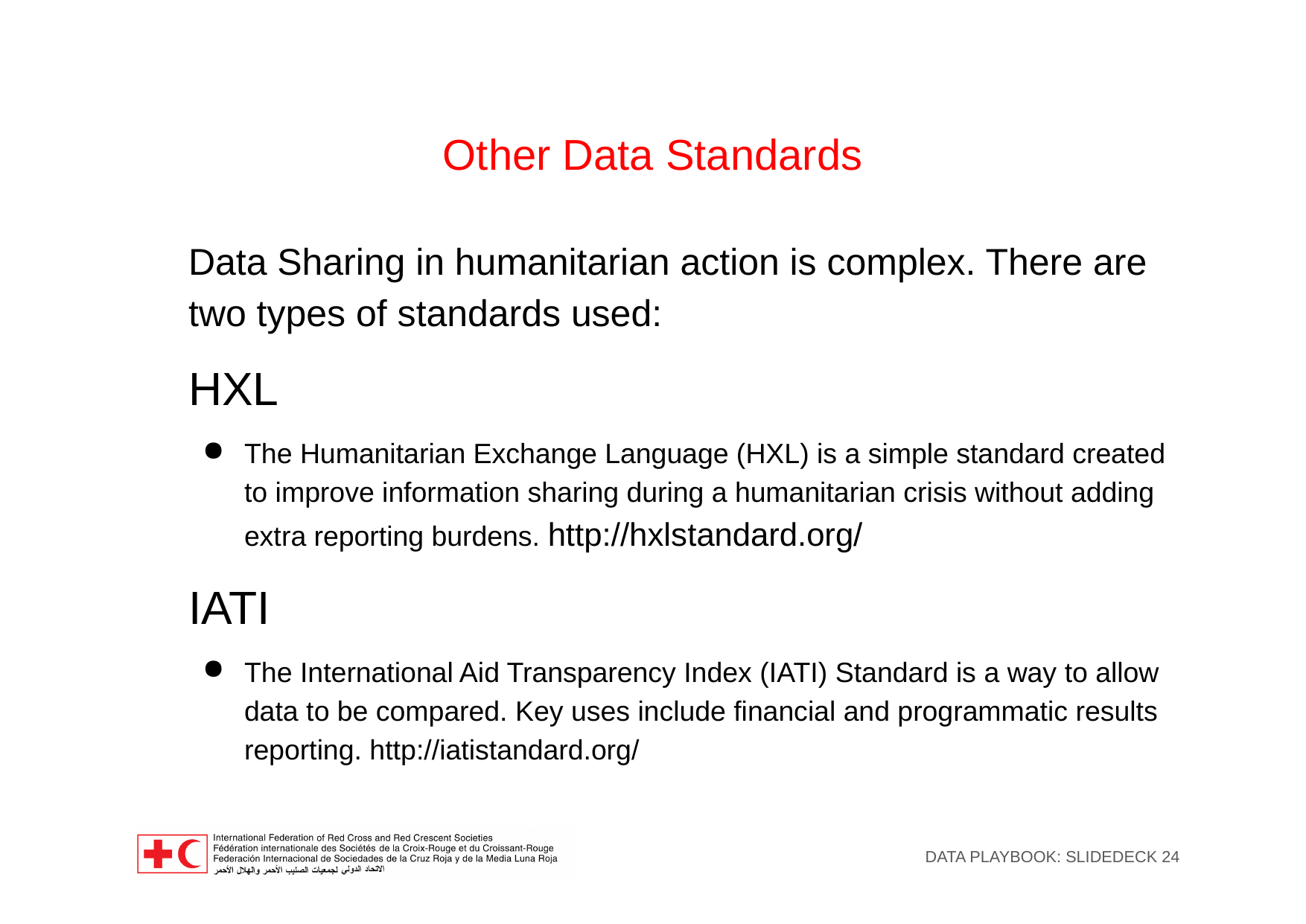

# Other Data Standards
Data Sharing in humanitarian action is complex. There are two types of standards used:
HXL
The Humanitarian Exchange Language (HXL) is a simple standard created to improve information sharing during a humanitarian crisis without adding extra reporting burdens. http://hxlstandard.org/
IATI
The International Aid Transparency Index (IATI) Standard is a way to allow data to be compared. Key uses include financial and programmatic results reporting. http://iatistandard.org/